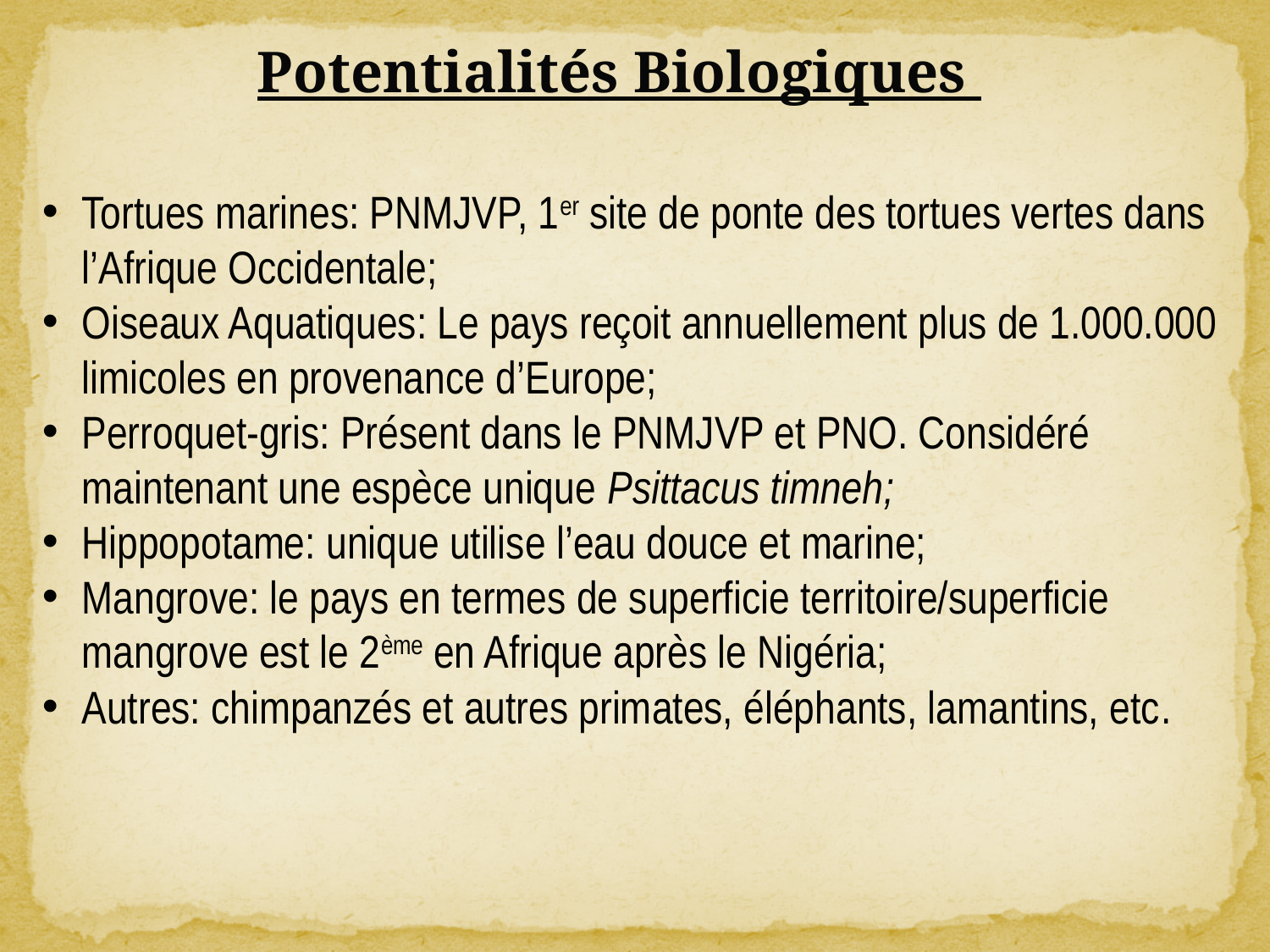

Potentialités Biologiques
Tortues marines: PNMJVP, 1er site de ponte des tortues vertes dans l’Afrique Occidentale;
Oiseaux Aquatiques: Le pays reçoit annuellement plus de 1.000.000 limicoles en provenance d’Europe;
Perroquet-gris: Présent dans le PNMJVP et PNO. Considéré maintenant une espèce unique Psittacus timneh;
Hippopotame: unique utilise l’eau douce et marine;
Mangrove: le pays en termes de superficie territoire/superficie mangrove est le 2ème en Afrique après le Nigéria;
Autres: chimpanzés et autres primates, éléphants, lamantins, etc.